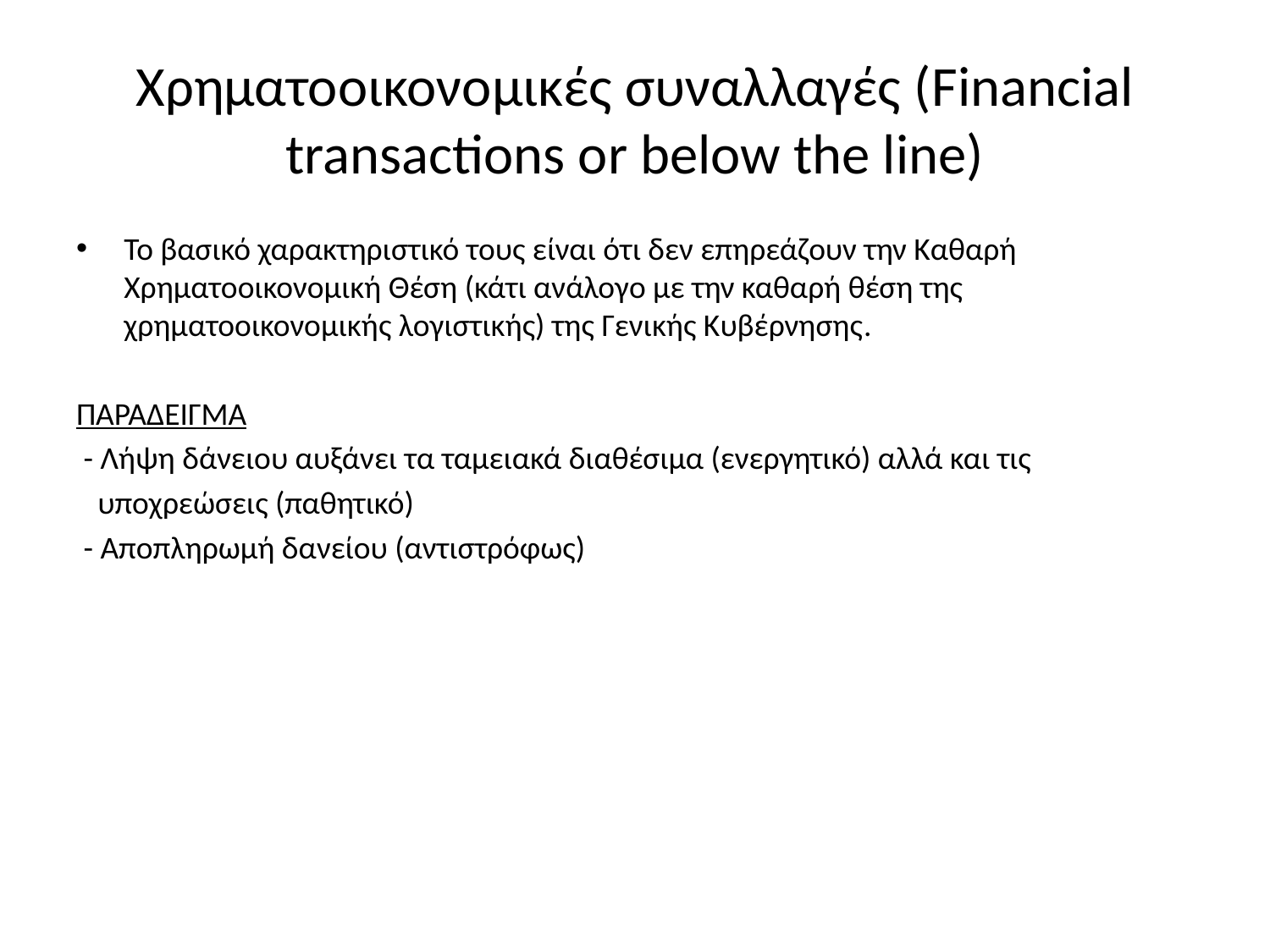

# Χρηματοοικονομικές συναλλαγές (Financial transactions or below the line)
Το βασικό χαρακτηριστικό τους είναι ότι δεν επηρεάζουν την Καθαρή Χρηματοοικονομική Θέση (κάτι ανάλογο με την καθαρή θέση της χρηματοοικονομικής λογιστικής) της Γενικής Κυβέρνησης.

ΠΑΡΑΔΕΙΓΜΑ
 - Λήψη δάνειου αυξάνει τα ταμειακά διαθέσιμα (ενεργητικό) αλλά και τις
   υποχρεώσεις (παθητικό)
 - Αποπληρωμή δανείου (αντιστρόφως)